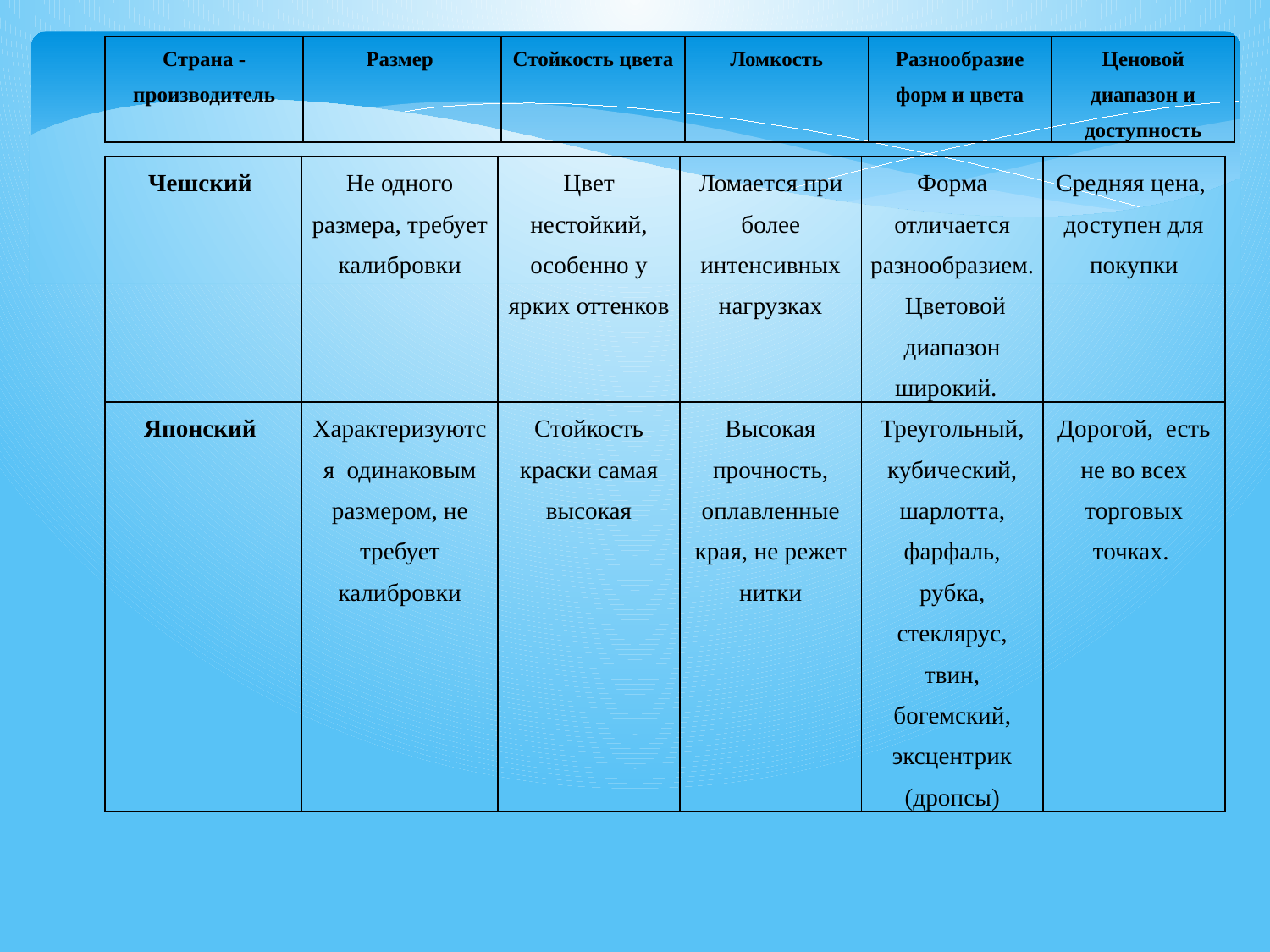

| Страна -производитель | Размер | Стойкость цвета | Ломкость | Разнообразие форм и цвета | Ценовой диапазон и доступность |
| --- | --- | --- | --- | --- | --- |
| Чешский | Не одного размера, требует калибровки | Цвет нестойкий, особенно у ярких оттенков | Ломается при более интенсивных нагрузках | Форма отличается разнообразием. Цветовой диапазон широкий. | Средняя цена, доступен для покупки |
| --- | --- | --- | --- | --- | --- |
| Японский | Характеризуются одинаковым размером, не требует калибровки | Стойкость краски самая высокая | Высокая прочность, оплавленные края, не режет нитки | Треугольный, кубический, шарлотта, фарфаль, рубка, стеклярус, твин, богемский, эксцентрик (дропсы) | Дорогой, есть не во всех торговых точках. |